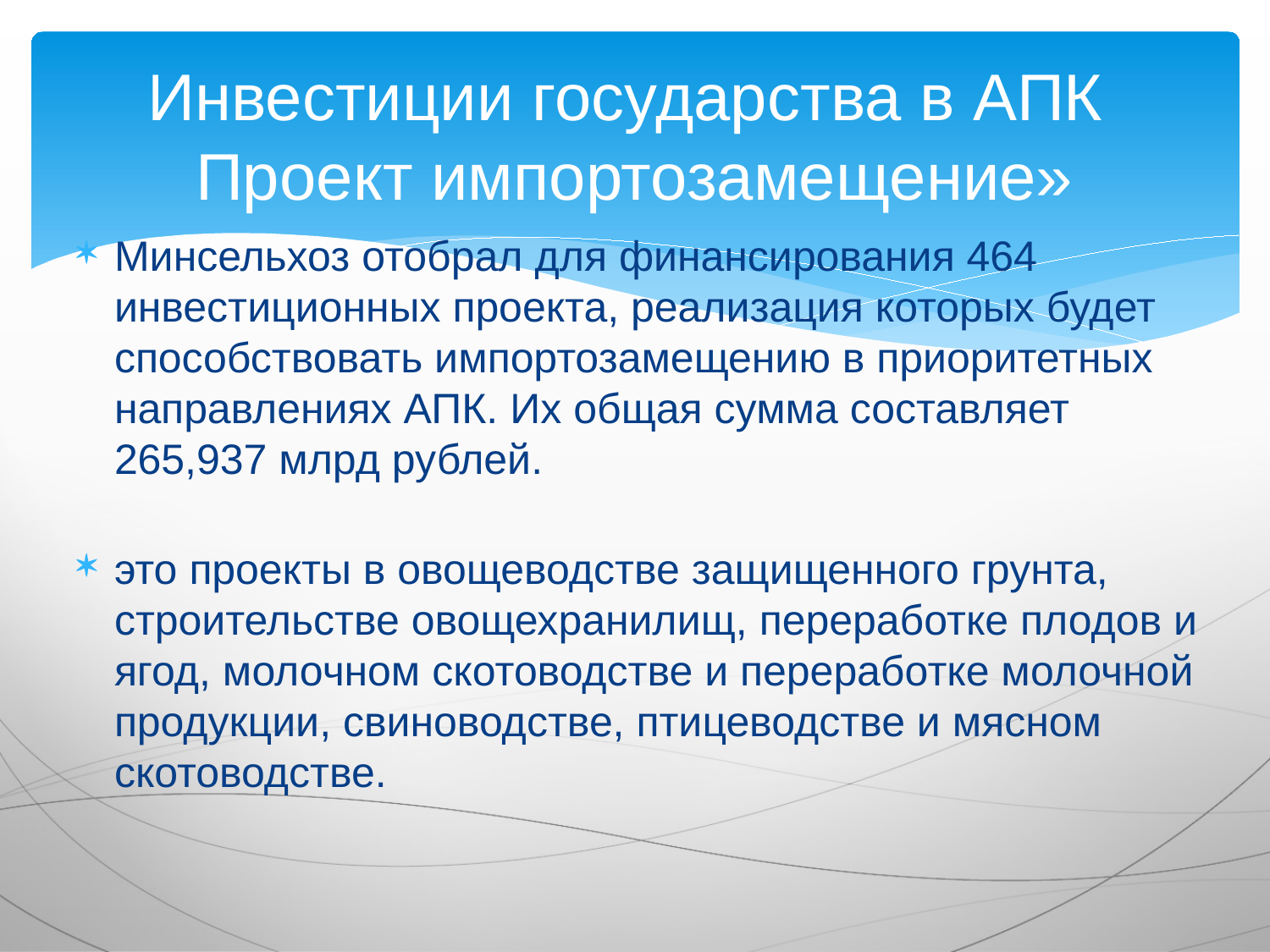

# Инвестиции государства в АПК Проект импортозамещение»
Минсельхоз отобрал для финансирования 464 инвестиционных проекта, реализация которых будет способствовать импортозамещению в приоритетных направлениях АПК. Их общая сумма составляет 265,937 млрд рублей.
это проекты в овощеводстве защищенного грунта, строительстве овощехранилищ, переработке плодов и ягод, молочном скотоводстве и переработке молочной продукции, свиноводстве, птицеводстве и мясном скотоводстве.